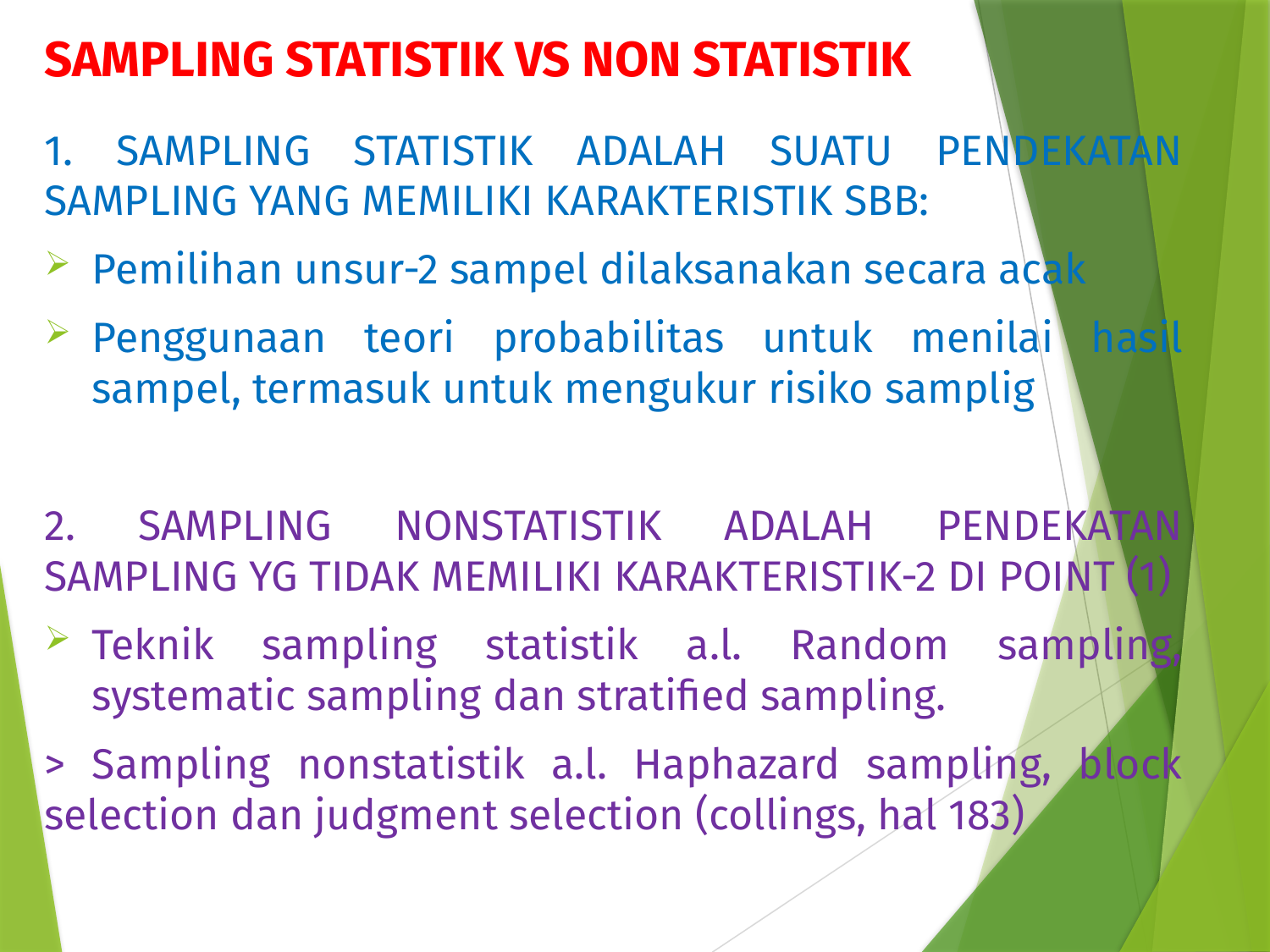

# SAMPLING STATISTIK VS NON STATISTIK
1. SAMPLING STATISTIK ADALAH SUATU PENDEKATAN SAMPLING YANG MEMILIKI KARAKTERISTIK SBB:
Pemilihan unsur-2 sampel dilaksanakan secara acak
Penggunaan teori probabilitas untuk menilai hasil sampel, termasuk untuk mengukur risiko samplig

2. SAMPLING NONSTATISTIK ADALAH PENDEKATAN SAMPLING YG TIDAK MEMILIKI KARAKTERISTIK-2 DI POINT (1)
Teknik sampling statistik a.l. Random sampling, systematic sampling dan stratified sampling.
> Sampling nonstatistik a.l. Haphazard sampling, block selection dan judgment selection (collings, hal 183)